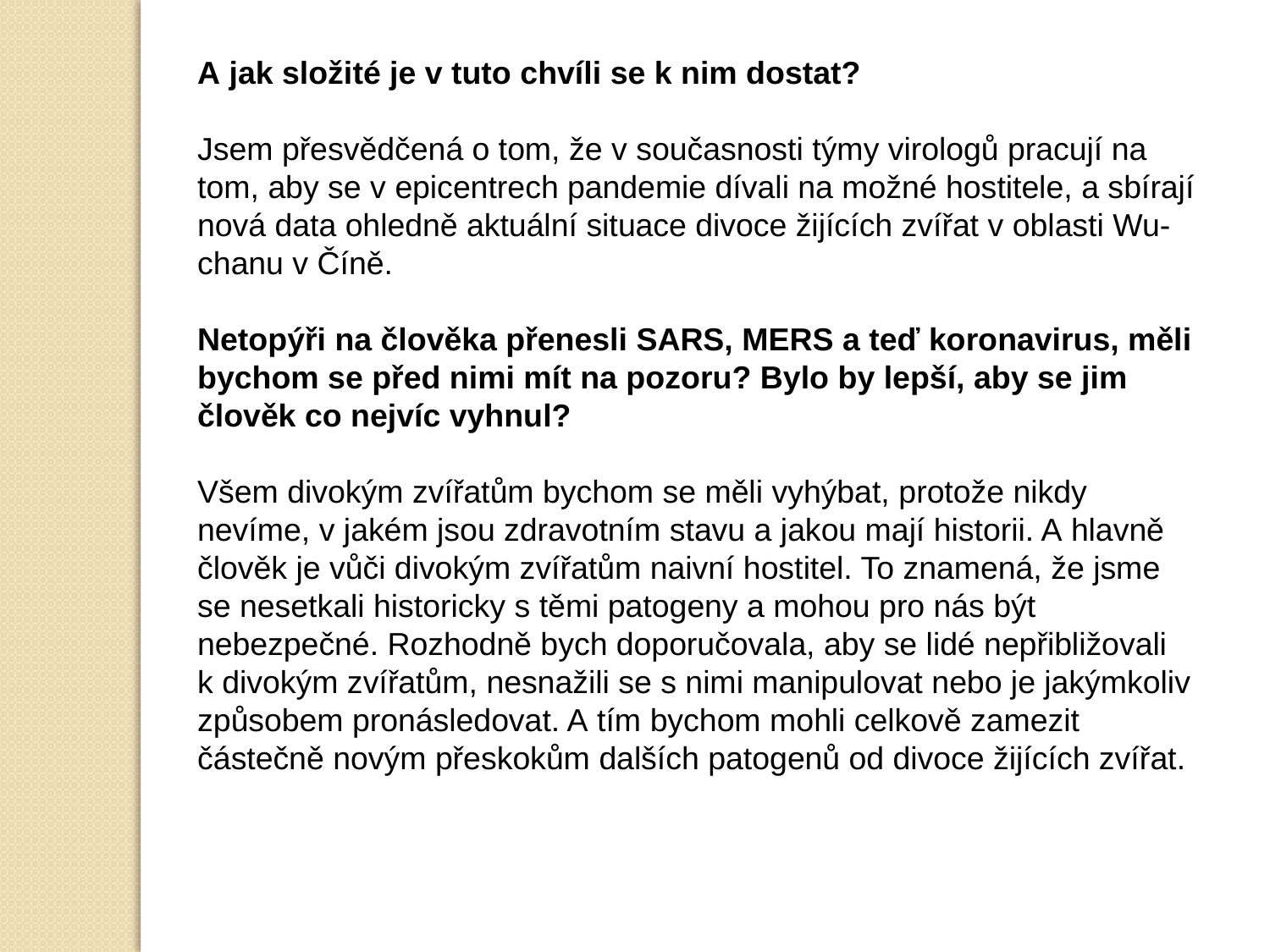

A jak složité je v tuto chvíli se k nim dostat?

Jsem přesvědčená o tom, že v současnosti týmy virologů pracují na tom, aby se v epicentrech pandemie dívali na možné hostitele, a sbírají nová data ohledně aktuální situace divoce žijících zvířat v oblasti Wu-chanu v Číně.

Netopýři na člověka přenesli SARS, MERS a teď koronavirus, měli bychom se před nimi mít na pozoru? Bylo by lepší, aby se jim člověk co nejvíc vyhnul?

Všem divokým zvířatům bychom se měli vyhýbat, protože nikdy nevíme, v jakém jsou zdravotním stavu a jakou mají historii. A hlavně člověk je vůči divokým zvířatům naivní hostitel. To znamená, že jsme se nesetkali historicky s těmi patogeny a mohou pro nás být nebezpečné. Rozhodně bych doporučovala, aby se lidé nepřibližovali k divokým zvířatům, nesnažili se s nimi manipulovat nebo je jakýmkoliv způsobem pronásledovat. A tím bychom mohli celkově zamezit částečně novým přeskokům dalších patogenů od divoce žijících zvířat.